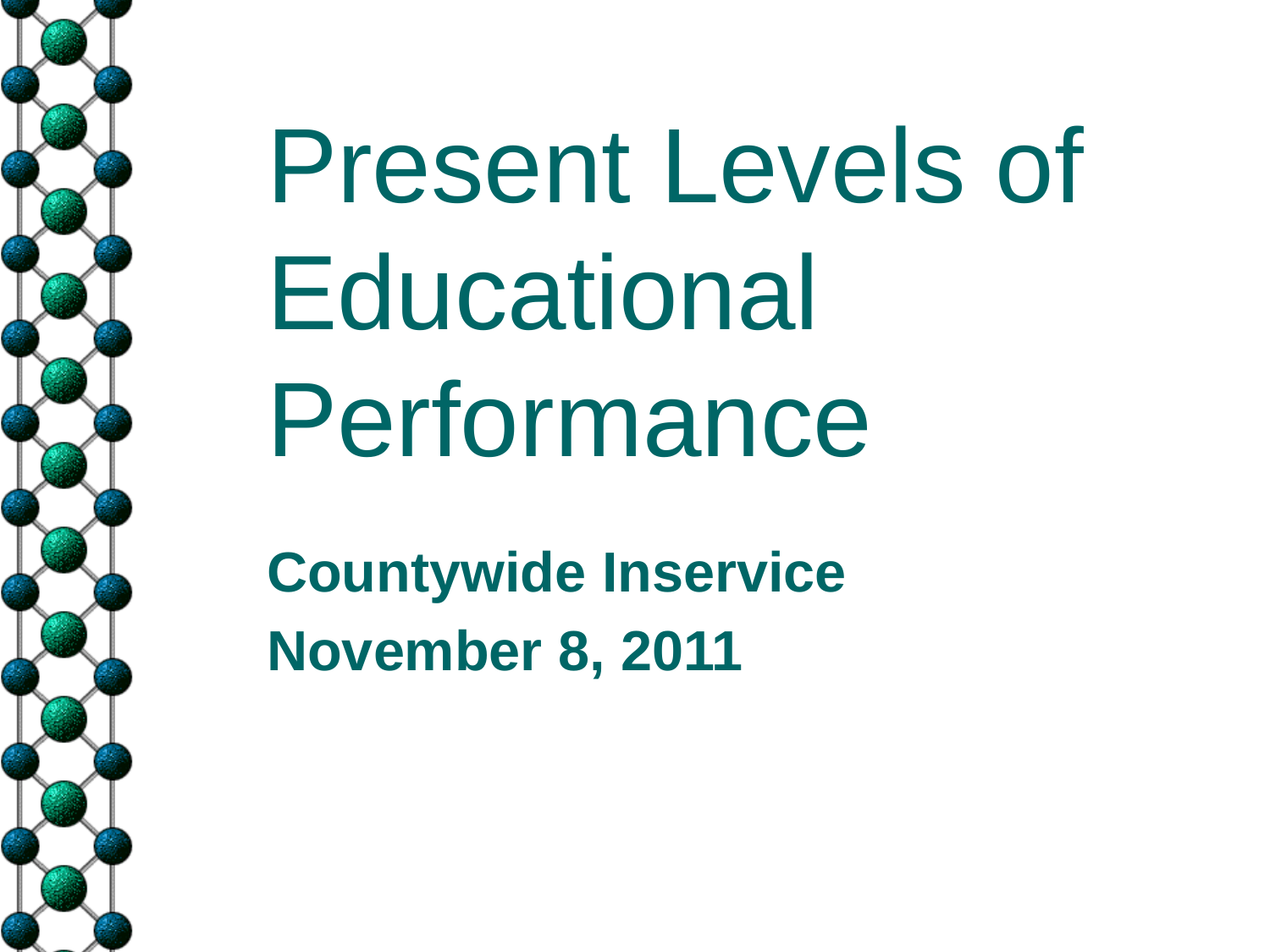

# Present Levels of Educational Performance
Countywide Inservice
November 8, 2011